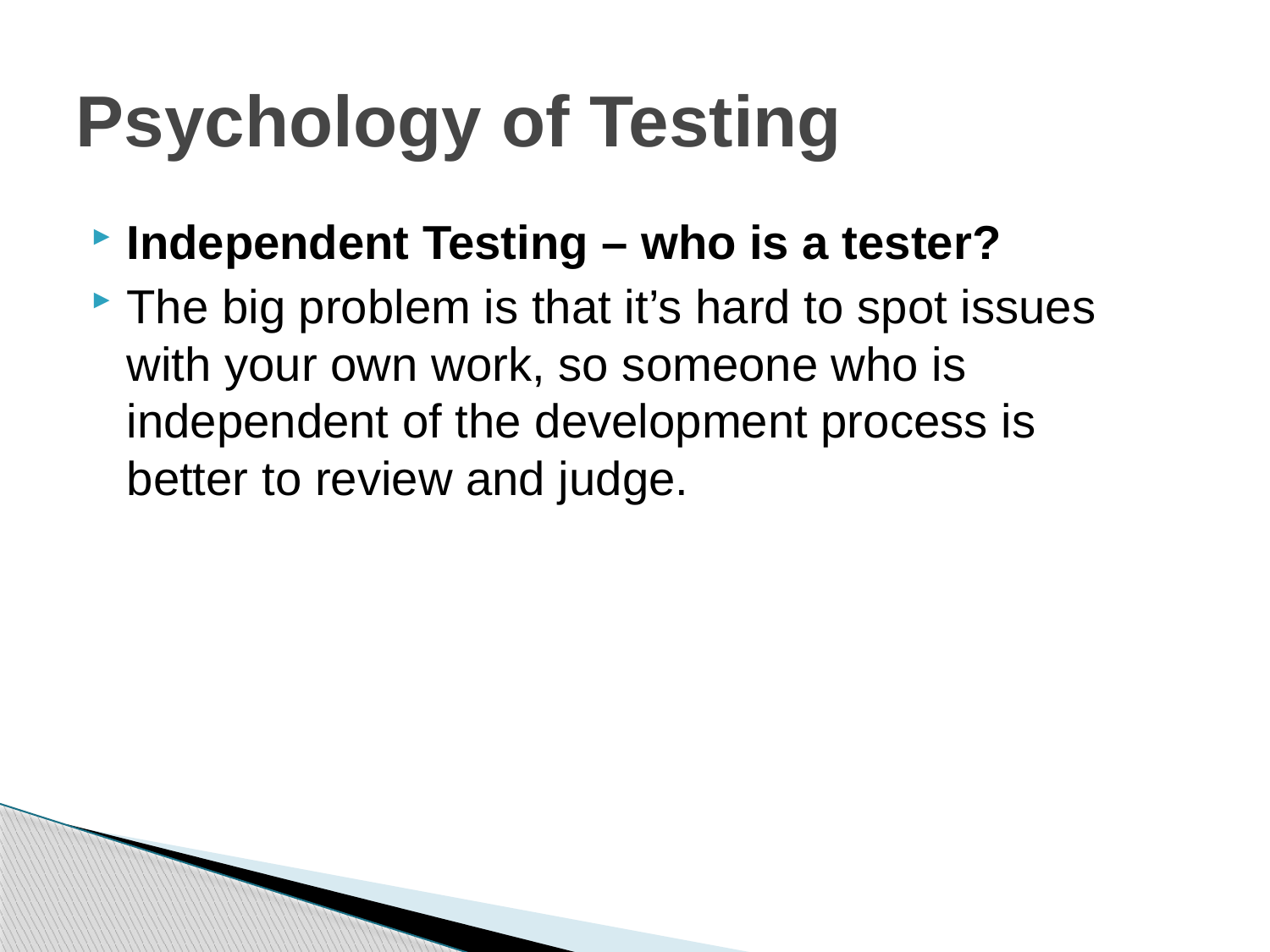

# Psychology of Testing
Independent Testing – who is a tester?
The big problem is that it’s hard to spot issues with your own work, so someone who is independent of the development process is better to review and judge.